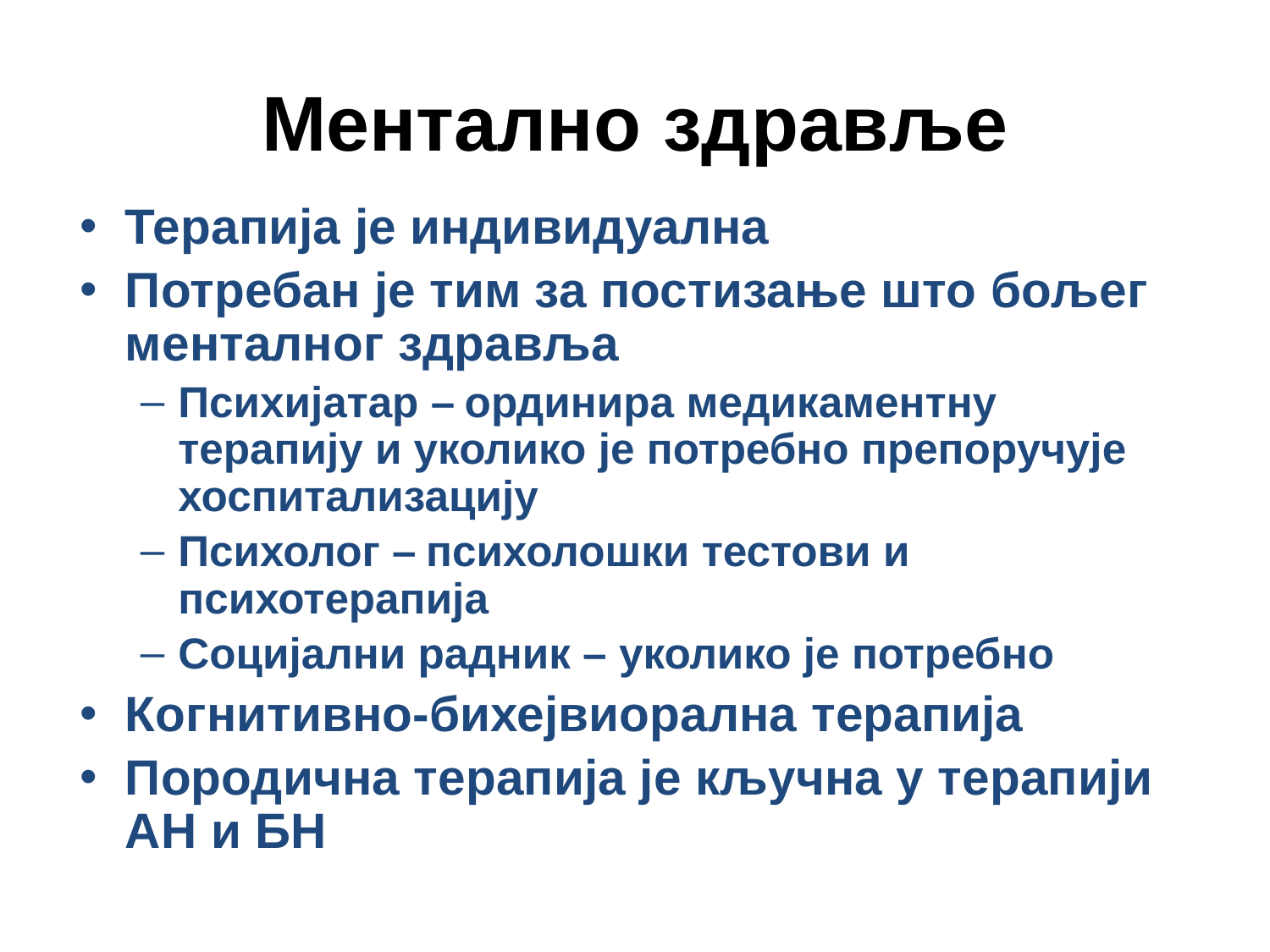

# Ментално здравље
Терапија је индивидуална
Потребан је тим за постизање што бољег менталног здравља
Психијатар – ординира медикаментну терапију и уколико је потребно препоручује хоспитализацију
Психолог – психолошки тестови и психотерапија
Социјални радник – уколико је потребно
Когнитивно-бихејвиорална терапија
Породична терапија је кључна у терапији АН и БН